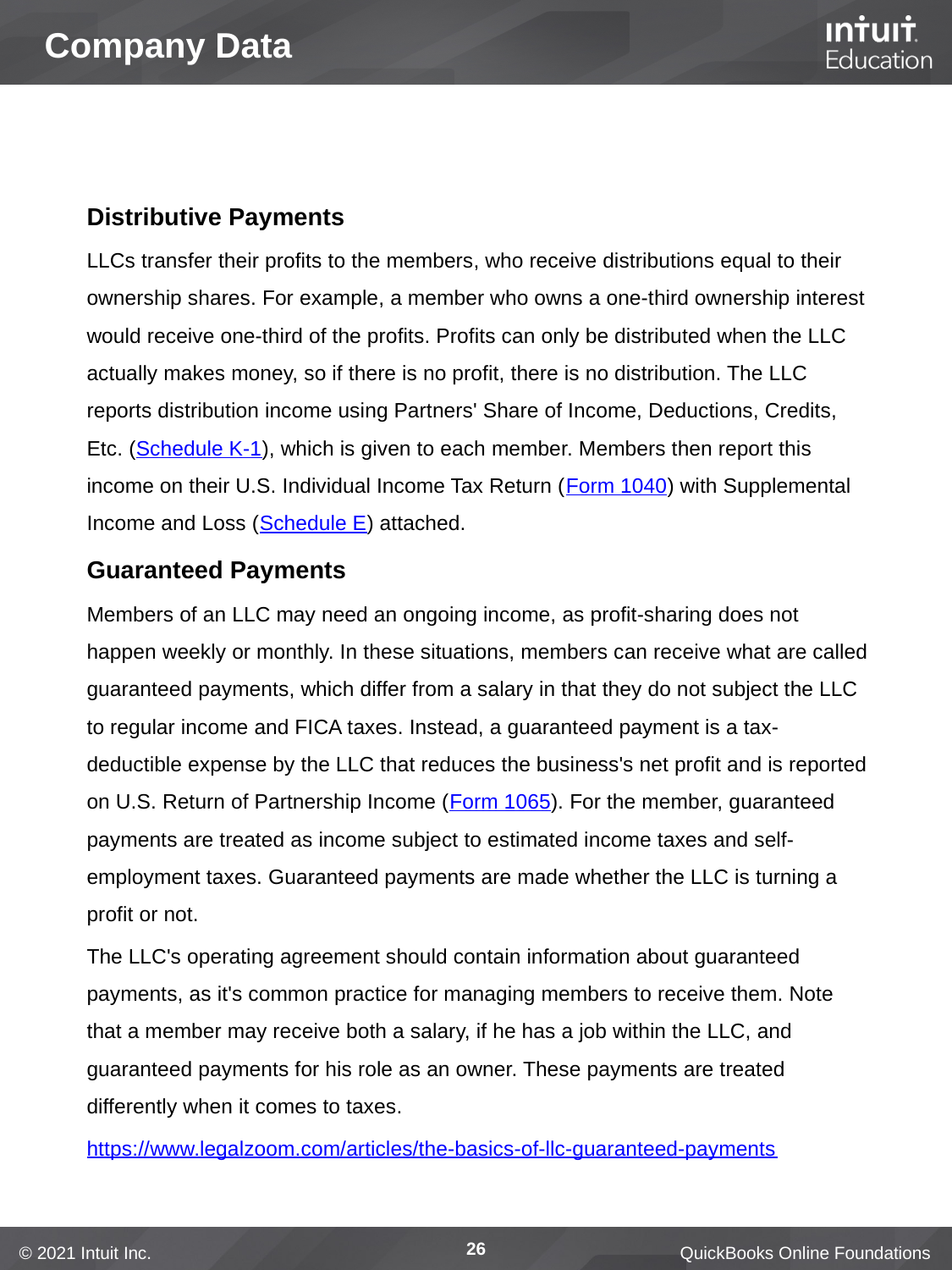

# Company Data
Distributive Payments
LLCs transfer their profits to the members, who receive distributions equal to their ownership shares. For example, a member who owns a one-third ownership interest would receive one-third of the profits. Profits can only be distributed when the LLC actually makes money, so if there is no profit, there is no distribution. The LLC reports distribution income using Partners' Share of Income, Deductions, Credits, Etc. (Schedule K-1), which is given to each member. Members then report this income on their U.S. Individual Income Tax Return (Form 1040) with Supplemental Income and Loss (Schedule E) attached.
Guaranteed Payments
Members of an LLC may need an ongoing income, as profit-sharing does not happen weekly or monthly. In these situations, members can receive what are called guaranteed payments, which differ from a salary in that they do not subject the LLC to regular income and FICA taxes. Instead, a guaranteed payment is a tax-deductible expense by the LLC that reduces the business's net profit and is reported on U.S. Return of Partnership Income (Form 1065). For the member, guaranteed payments are treated as income subject to estimated income taxes and self-employment taxes. Guaranteed payments are made whether the LLC is turning a profit or not.
The LLC's operating agreement should contain information about guaranteed payments, as it's common practice for managing members to receive them. Note that a member may receive both a salary, if he has a job within the LLC, and guaranteed payments for his role as an owner. These payments are treated differently when it comes to taxes.
https://www.legalzoom.com/articles/the-basics-of-llc-guaranteed-payments
26